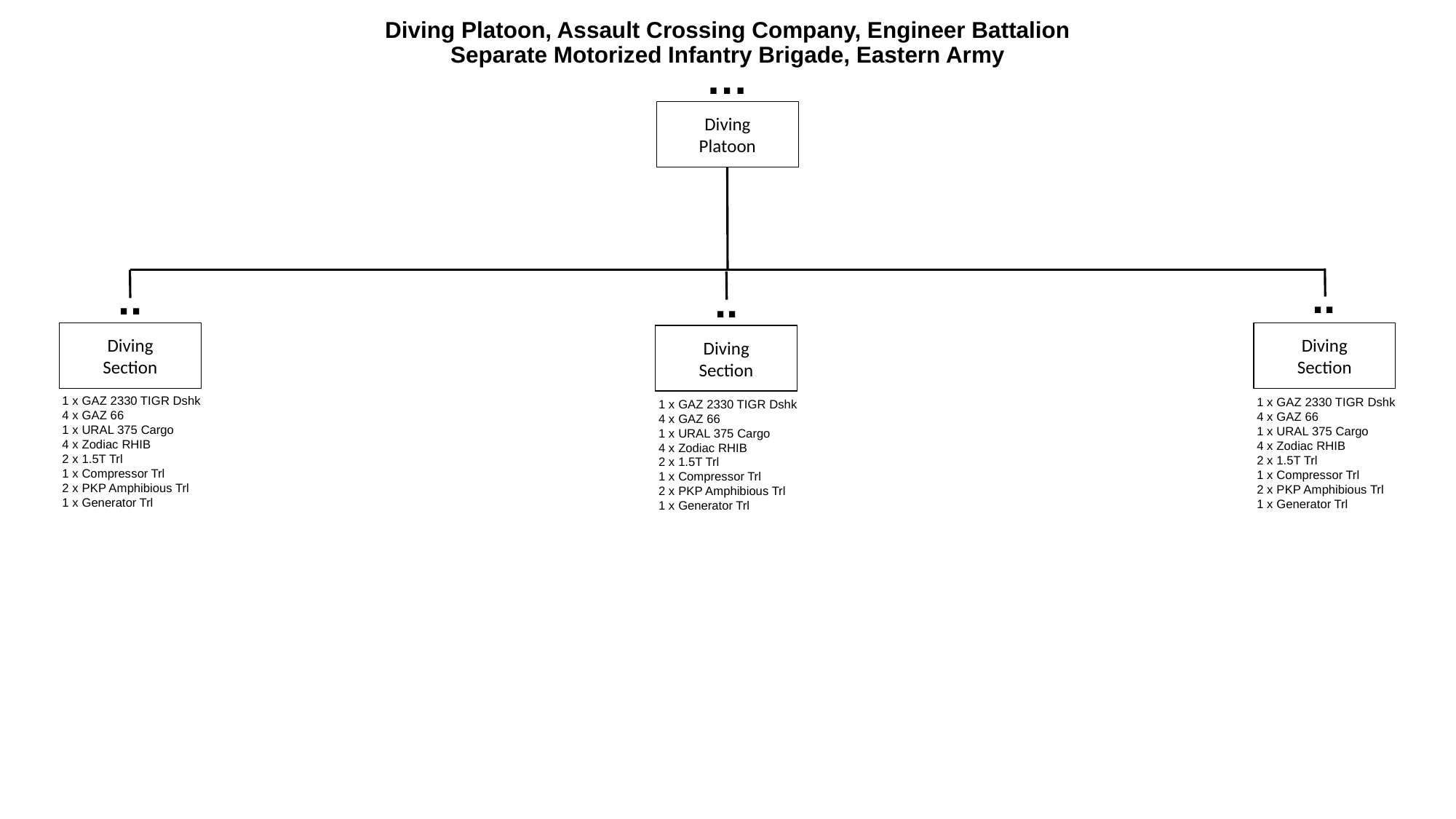

# Diving Platoon, Assault Crossing Company, Engineer Battalion Separate Motorized Infantry Brigade, Eastern Army
…
Diving
Platoon
..
..
..
Diving
Section
Diving
Section
Diving
Section
1 x GAZ 2330 TIGR Dshk
4 x GAZ 66
1 x URAL 375 Cargo
4 x Zodiac RHIB
2 x 1.5T Trl
1 x Compressor Trl
2 x PKP Amphibious Trl
1 x Generator Trl
1 x GAZ 2330 TIGR Dshk
4 x GAZ 66
1 x URAL 375 Cargo
4 x Zodiac RHIB
2 x 1.5T Trl
1 x Compressor Trl
2 x PKP Amphibious Trl
1 x Generator Trl
1 x GAZ 2330 TIGR Dshk
4 x GAZ 66
1 x URAL 375 Cargo
4 x Zodiac RHIB
2 x 1.5T Trl
1 x Compressor Trl
2 x PKP Amphibious Trl
1 x Generator Trl